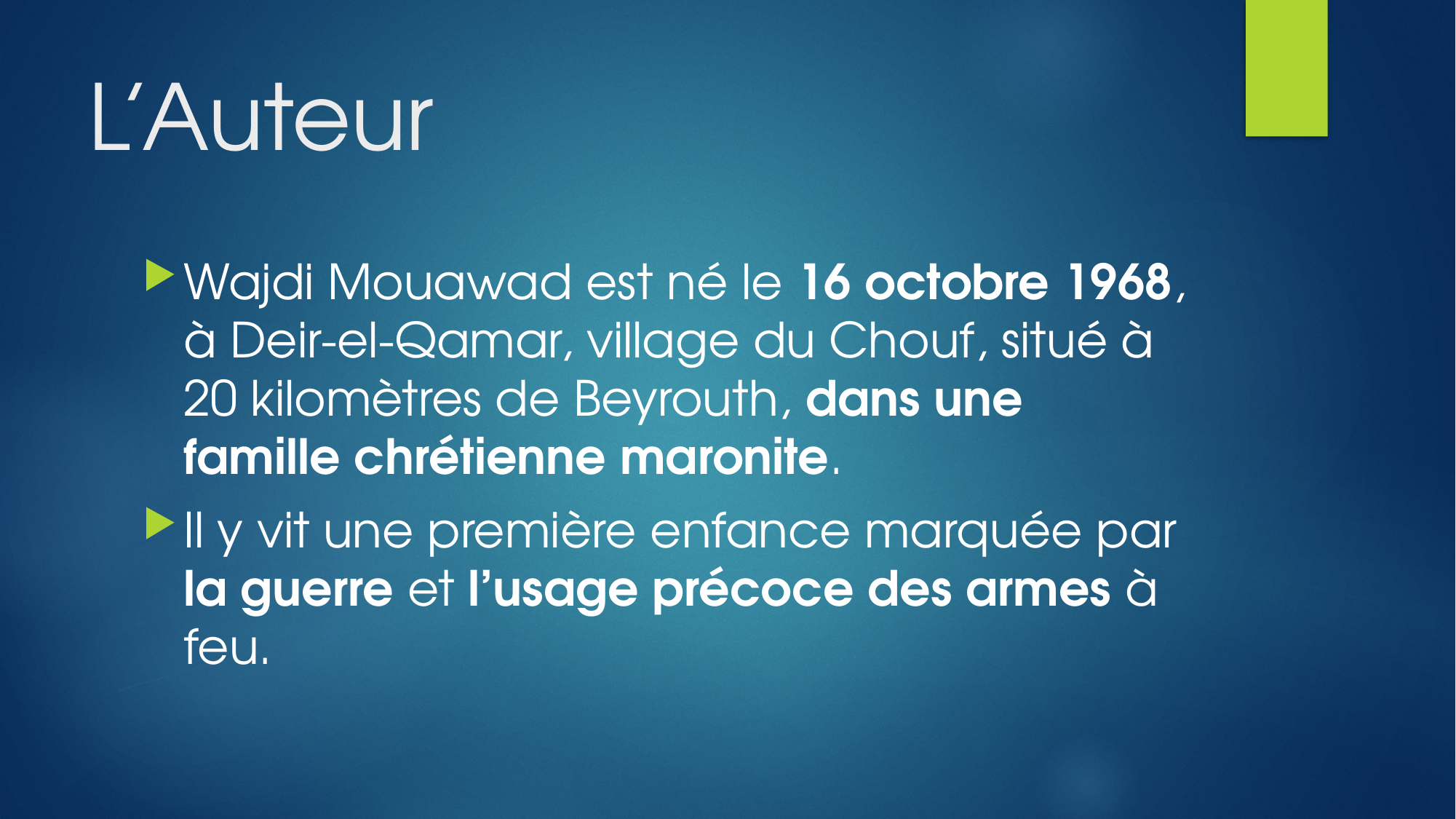

# L’Auteur
Wajdi Mouawad est né le 16 octobre 1968, à Deir-el-Qamar, village du Chouf, situé à 20 kilomètres de Beyrouth, dans une famille chrétienne maronite.
Il y vit une première enfance marquée par la guerre et l’usage précoce des armes à feu.